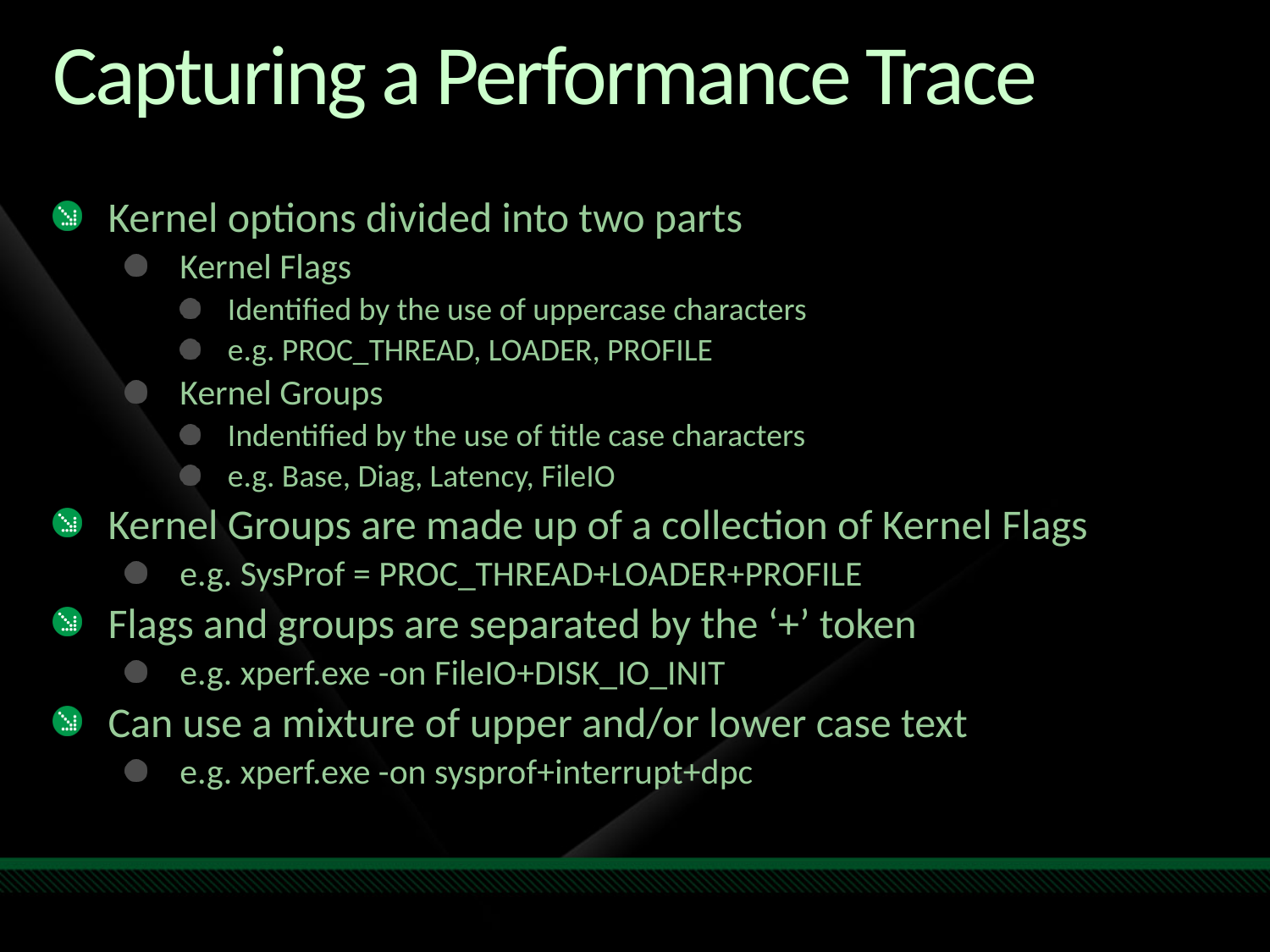

# Capturing a Performance Trace
Kernel options divided into two parts
Kernel Flags
Identified by the use of uppercase characters
e.g. PROC_THREAD, LOADER, PROFILE
Kernel Groups
Indentified by the use of title case characters
e.g. Base, Diag, Latency, FileIO
Kernel Groups are made up of a collection of Kernel Flags
e.g. SysProf = PROC_THREAD+LOADER+PROFILE
Flags and groups are separated by the ‘+’ token
e.g. xperf.exe -on FileIO+DISK_IO_INIT
Can use a mixture of upper and/or lower case text
e.g. xperf.exe -on sysprof+interrupt+dpc